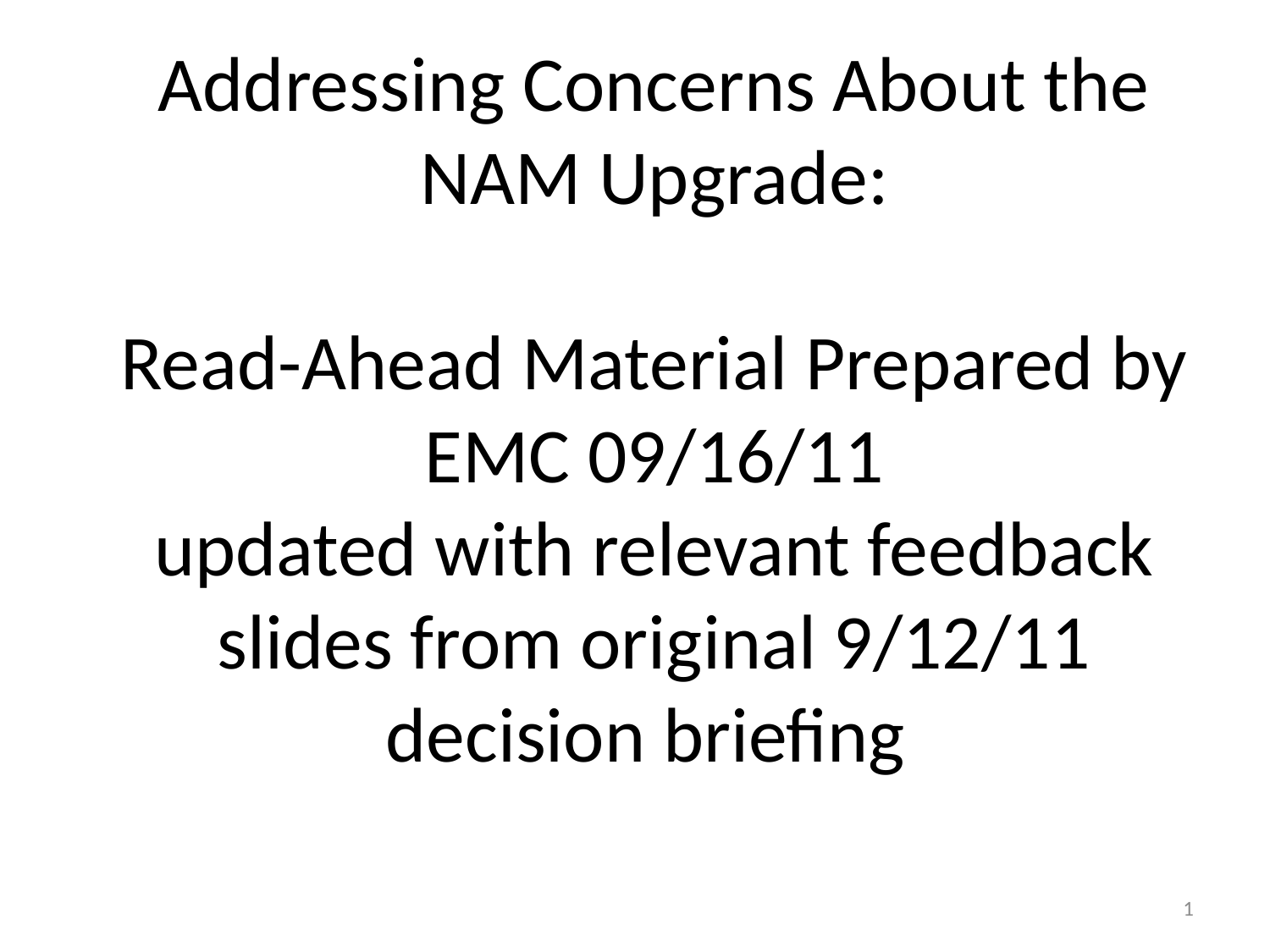

# Addressing Concerns About the NAM Upgrade: Read-Ahead Material Prepared by EMC 09/16/11 updated with relevant feedback slides from original 9/12/11 decision briefing
1